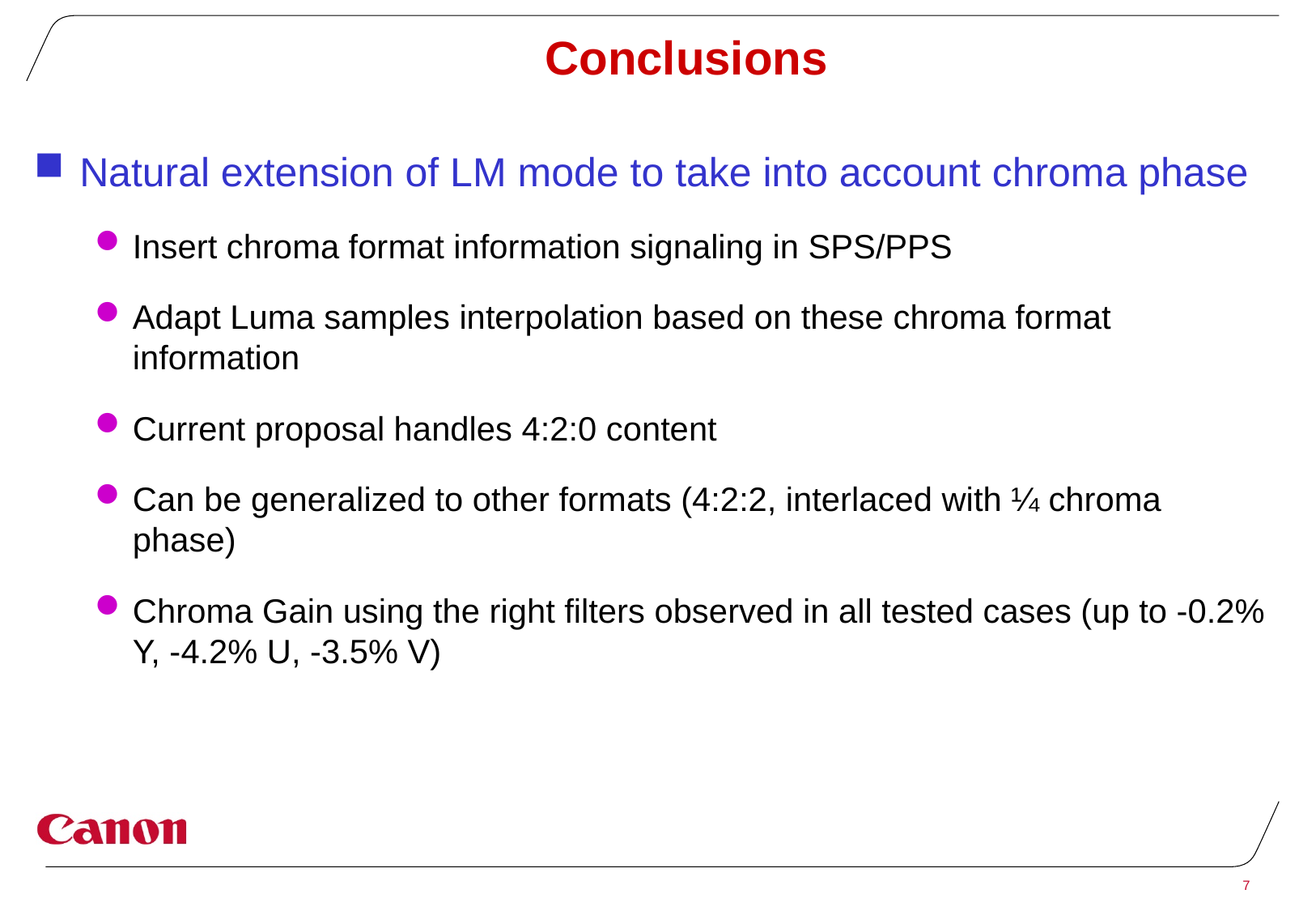

# Conclusions
Natural extension of LM mode to take into account chroma phase
Insert chroma format information signaling in SPS/PPS
Adapt Luma samples interpolation based on these chroma format information
Current proposal handles 4:2:0 content
Can be generalized to other formats (4:2:2, interlaced with ¼ chroma phase)
Chroma Gain using the right filters observed in all tested cases (up to -0.2% Y, -4.2% U, -3.5% V)
7